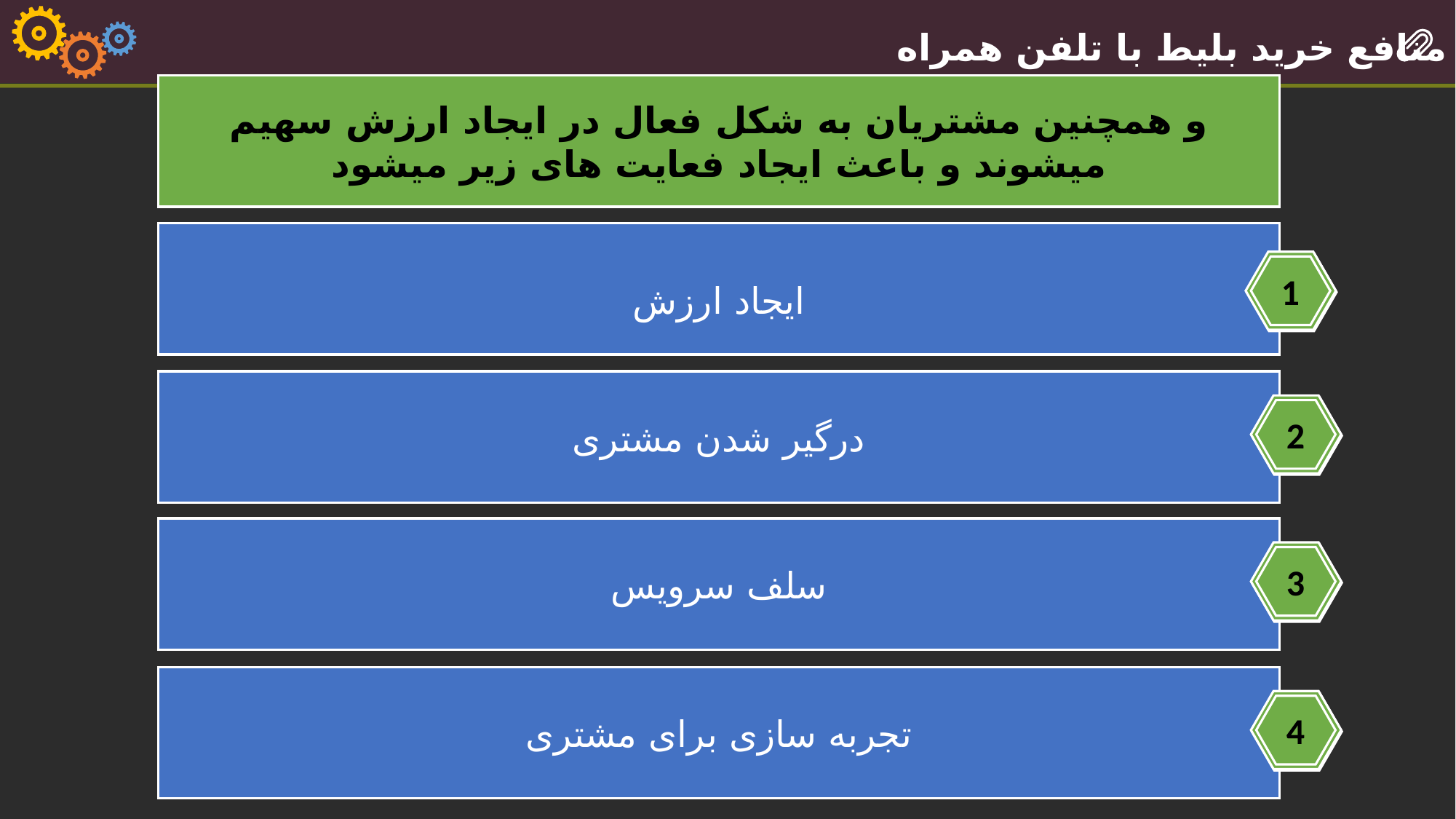

منافع خرید بلیط با تلفن همراه

و همچنین مشتریان به شکل فعال در ایجاد ارزش سهیم میشوند و باعث ایجاد فعایت های زیر میشود
ایجاد ارزش

1
درگیر شدن مشتری

2
سلف سرویس

3
تجربه سازی برای مشتری

4